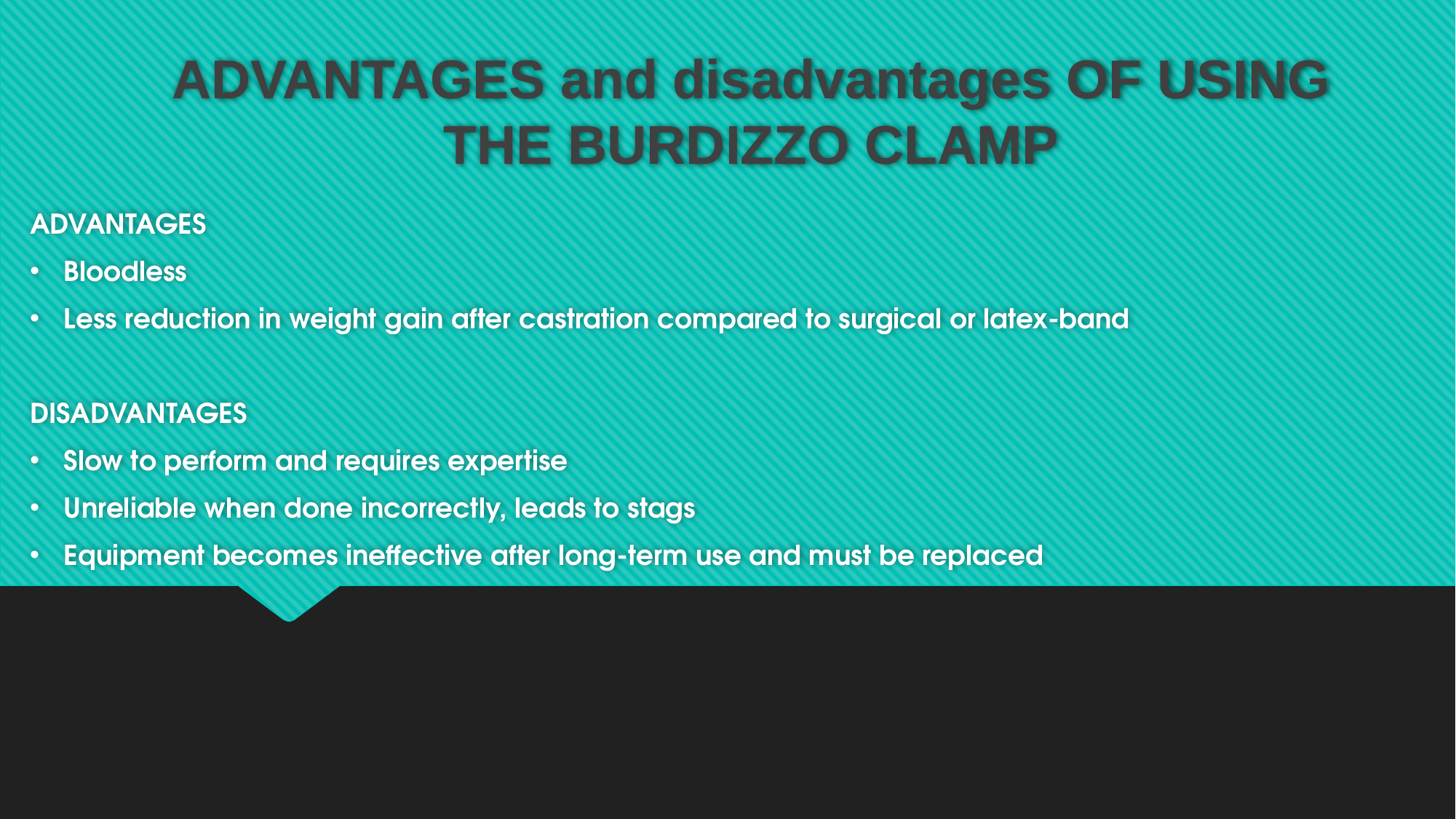

# ADVANTAGES and disadvantages OF USING THE BURDIZZO CLAMP
ADVANTAGES
Bloodless
Less reduction in weight gain after castration compared to surgical or latex-band

DISADVANTAGES
Slow to perform and requires expertise
Unreliable when done incorrectly, leads to stags
Equipment becomes ineffective after long-term use and must be replaced